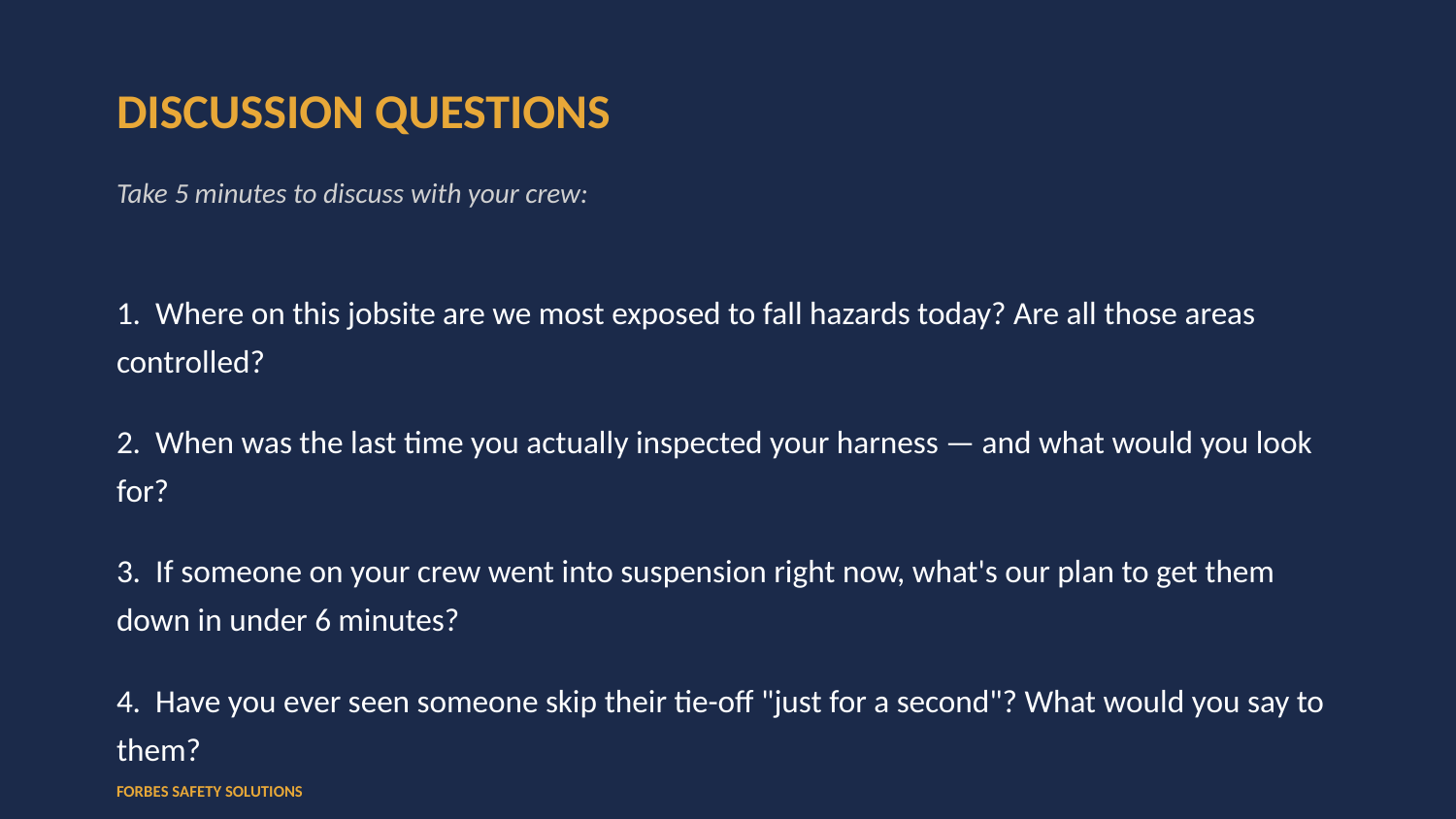

DISCUSSION QUESTIONS
Take 5 minutes to discuss with your crew:
1.  Where on this jobsite are we most exposed to fall hazards today? Are all those areas controlled?
2.  When was the last time you actually inspected your harness — and what would you look for?
3.  If someone on your crew went into suspension right now, what's our plan to get them down in under 6 minutes?
4.  Have you ever seen someone skip their tie-off "just for a second"? What would you say to them?
FORBES SAFETY SOLUTIONS